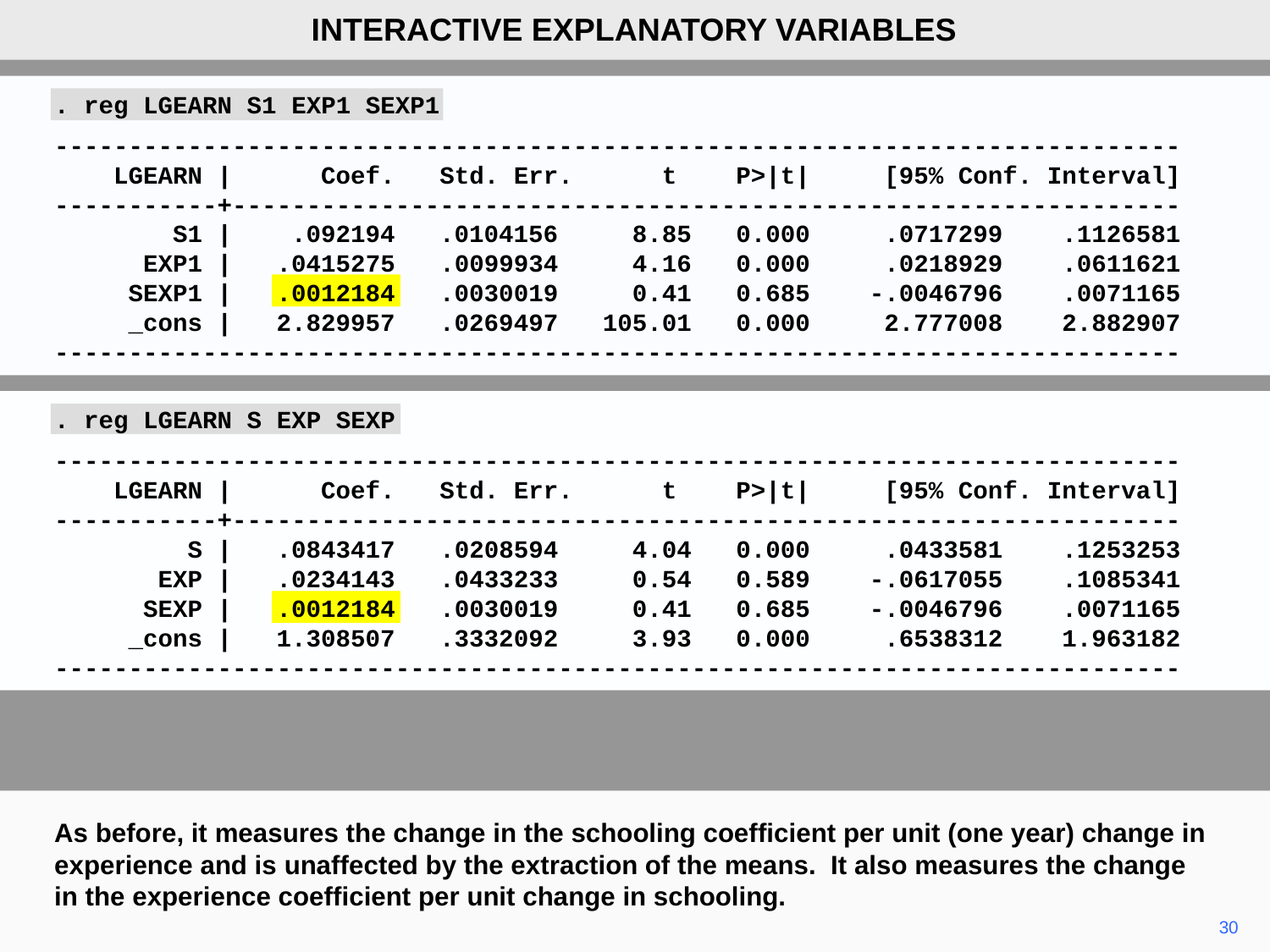

INTERACTIVE EXPLANATORY VARIABLES

. reg LGEARN S1 EXP1 SEXP1
----------------------------------------------------------------------------
    LGEARN |      Coef.   Std. Err.      t    P>|t|     [95% Conf. Interval]
-----------+----------------------------------------------------------------
        S1 |    .092194   .0104156     8.85   0.000     .0717299    .1126581
      EXP1 |   .0415275   .0099934     4.16   0.000     .0218929    .0611621
     SEXP1 |   .0012184   .0030019     0.41   0.685    -.0046796    .0071165
     _cons |   2.829957   .0269497   105.01   0.000     2.777008    2.882907
----------------------------------------------------------------------------

. reg LGEARN S EXP SEXP
----------------------------------------------------------------------------
    LGEARN |      Coef.   Std. Err.      t    P>|t|     [95% Conf. Interval]
-----------+----------------------------------------------------------------
         S |   .0843417   .0208594     4.04   0.000     .0433581    .1253253
       EXP |   .0234143   .0433233     0.54   0.589    -.0617055    .1085341
      SEXP |   .0012184   .0030019     0.41   0.685    -.0046796    .0071165
     _cons |   1.308507   .3332092     3.93   0.000     .6538312    1.963182
----------------------------------------------------------------------------

As before, it measures the change in the schooling coefficient per unit (one year) change in experience and is unaffected by the extraction of the means.  It also measures the change in the experience coefficient per unit change in schooling.
30